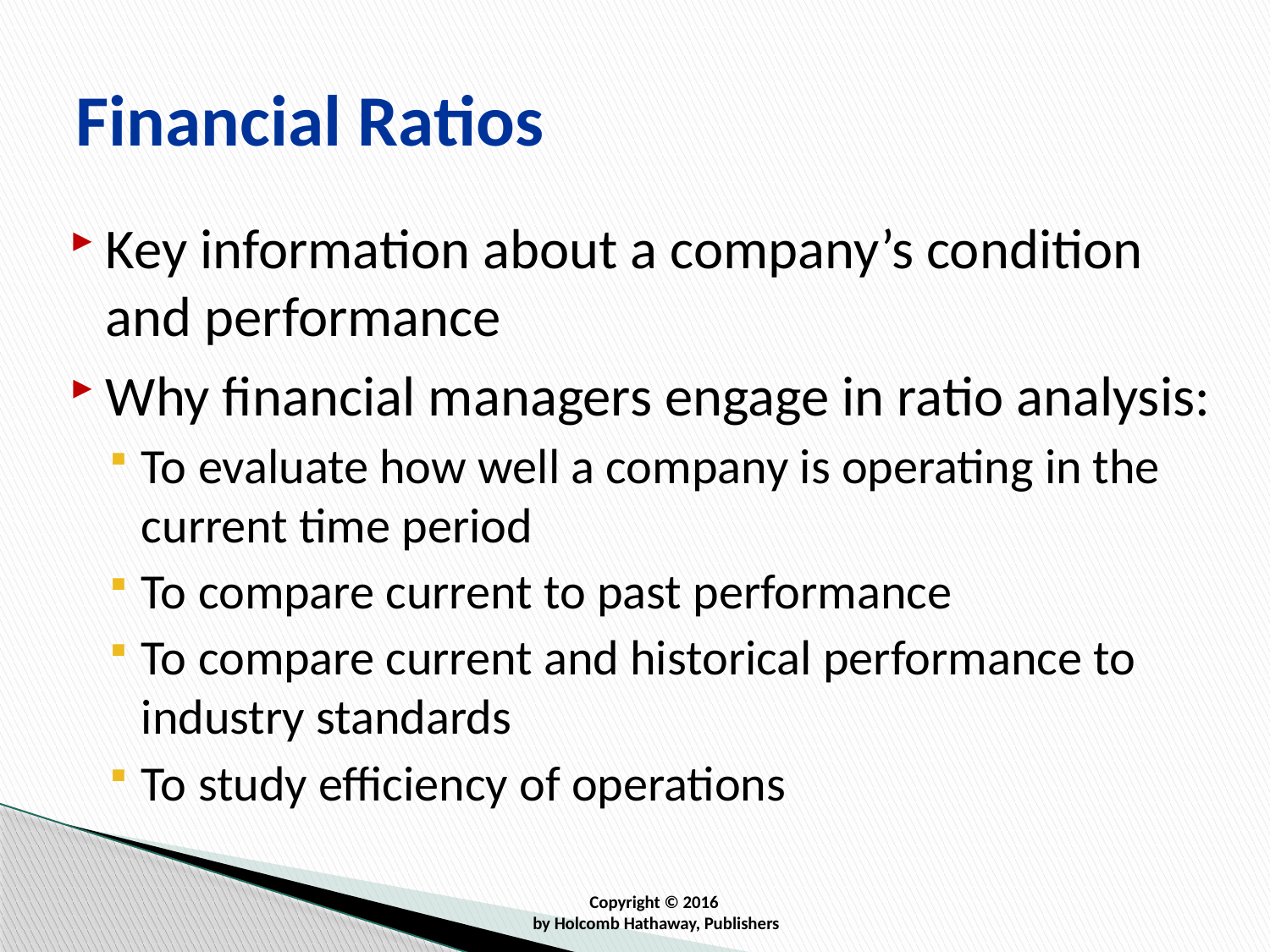

# Financial Ratios
Key information about a company’s condition and performance
Why financial managers engage in ratio analysis:
To evaluate how well a company is operating in the current time period
To compare current to past performance
To compare current and historical performance to industry standards
To study efficiency of operations
Copyright © 2016
by Holcomb Hathaway, Publishers